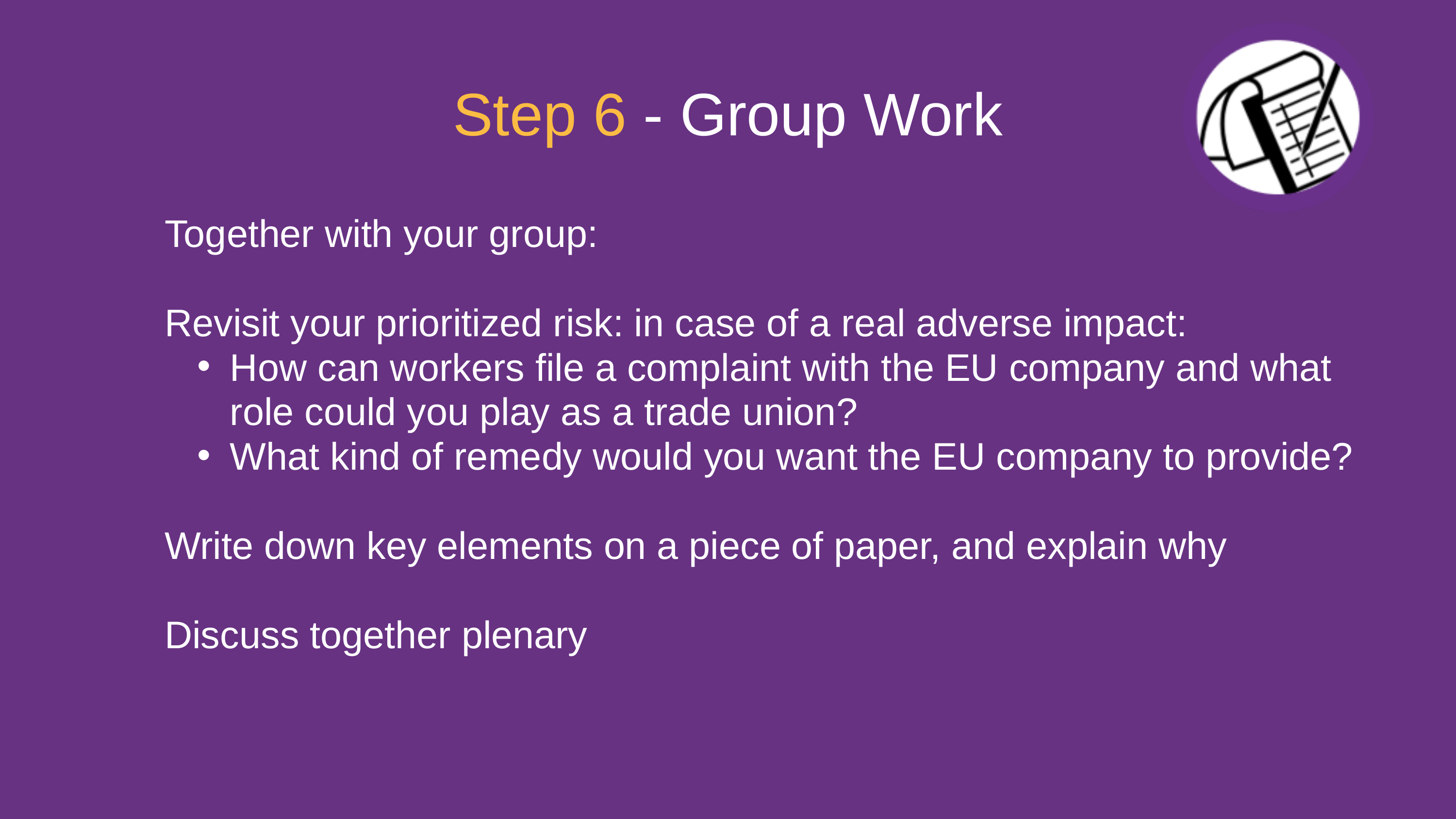

Step 6 - Group Work
Together with your group:

Revisit your prioritized risk: in case of a real adverse impact:
How can workers file a complaint with the EU company and what role could you play as a trade union?
What kind of remedy would you want the EU company to provide?

Write down key elements on a piece of paper, and explain why

Discuss together plenary